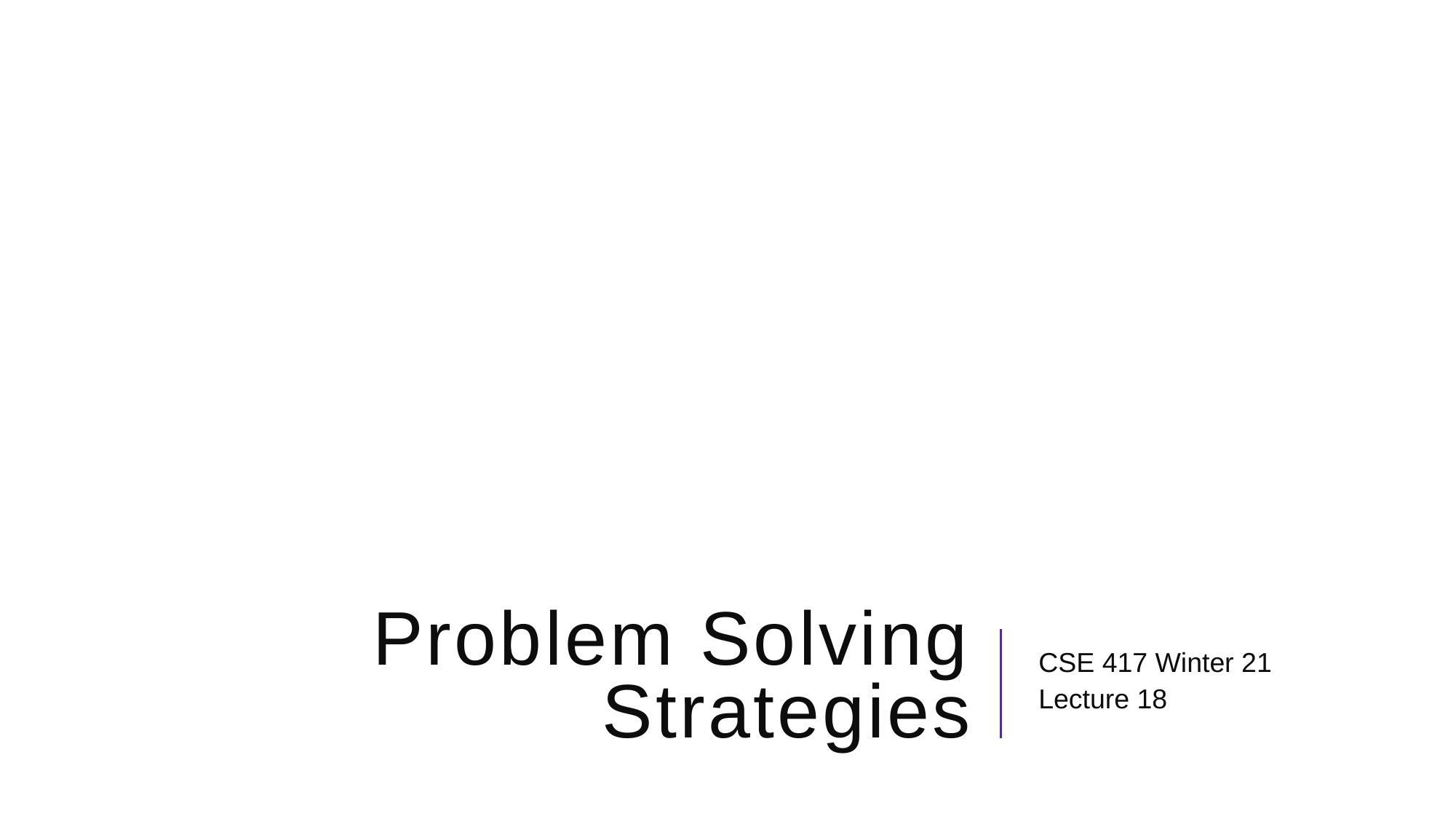

# Problem Solving Strategies
CSE 417 Winter 21
Lecture 18